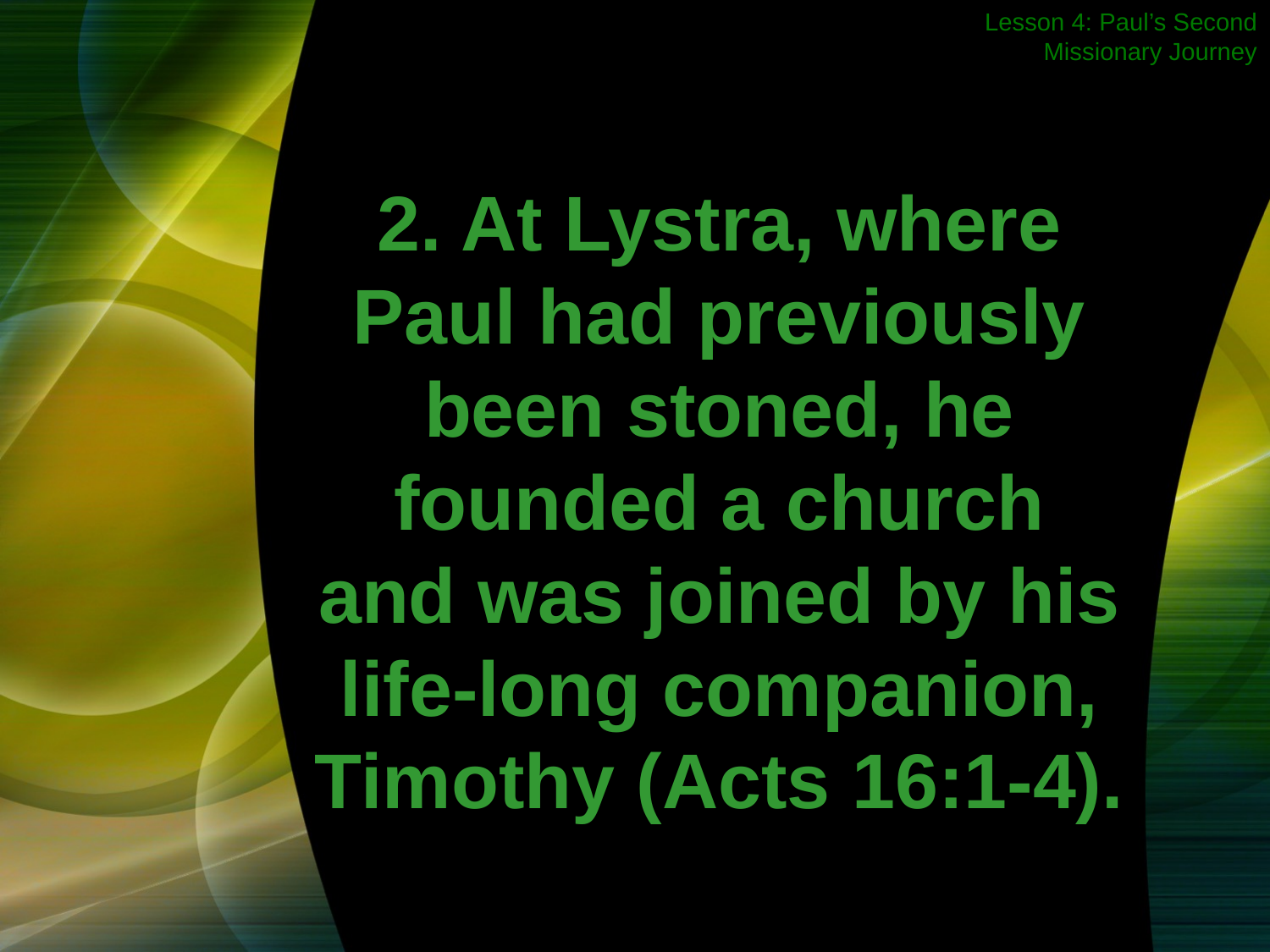

Lesson 4: Paul’s Second Missionary Journey
2. At Lystra, where Paul had previously been stoned, he founded a church
and was joined by his life-long companion, Timothy (Acts 16:1-4).